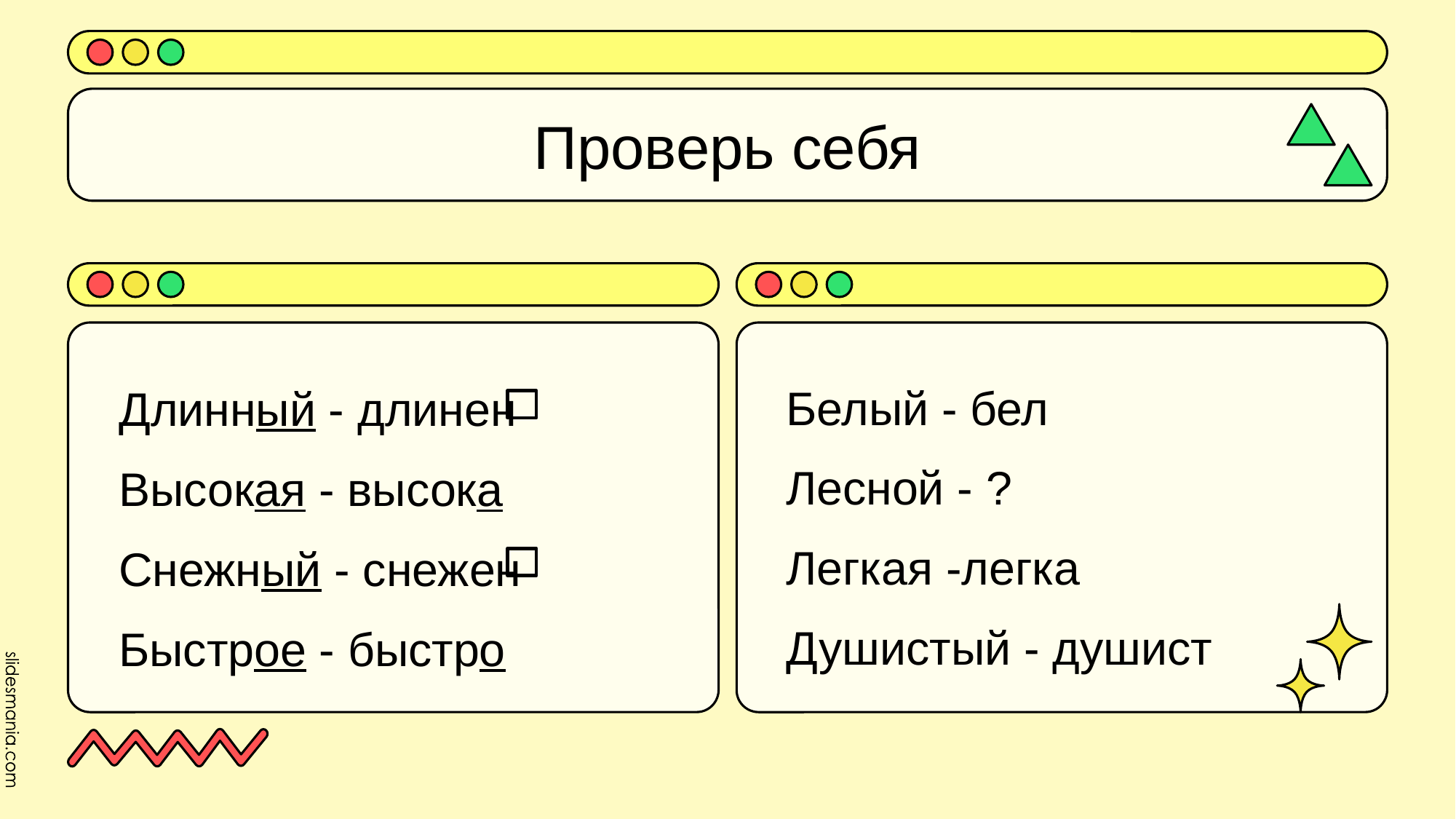

# Проверь себя

Белый - бел
Лесной - ?
Легкая -легка
Душистый - душист
Длинный - длинен
Высокая - высока
Снежный - снежен
Быстрое - быстро